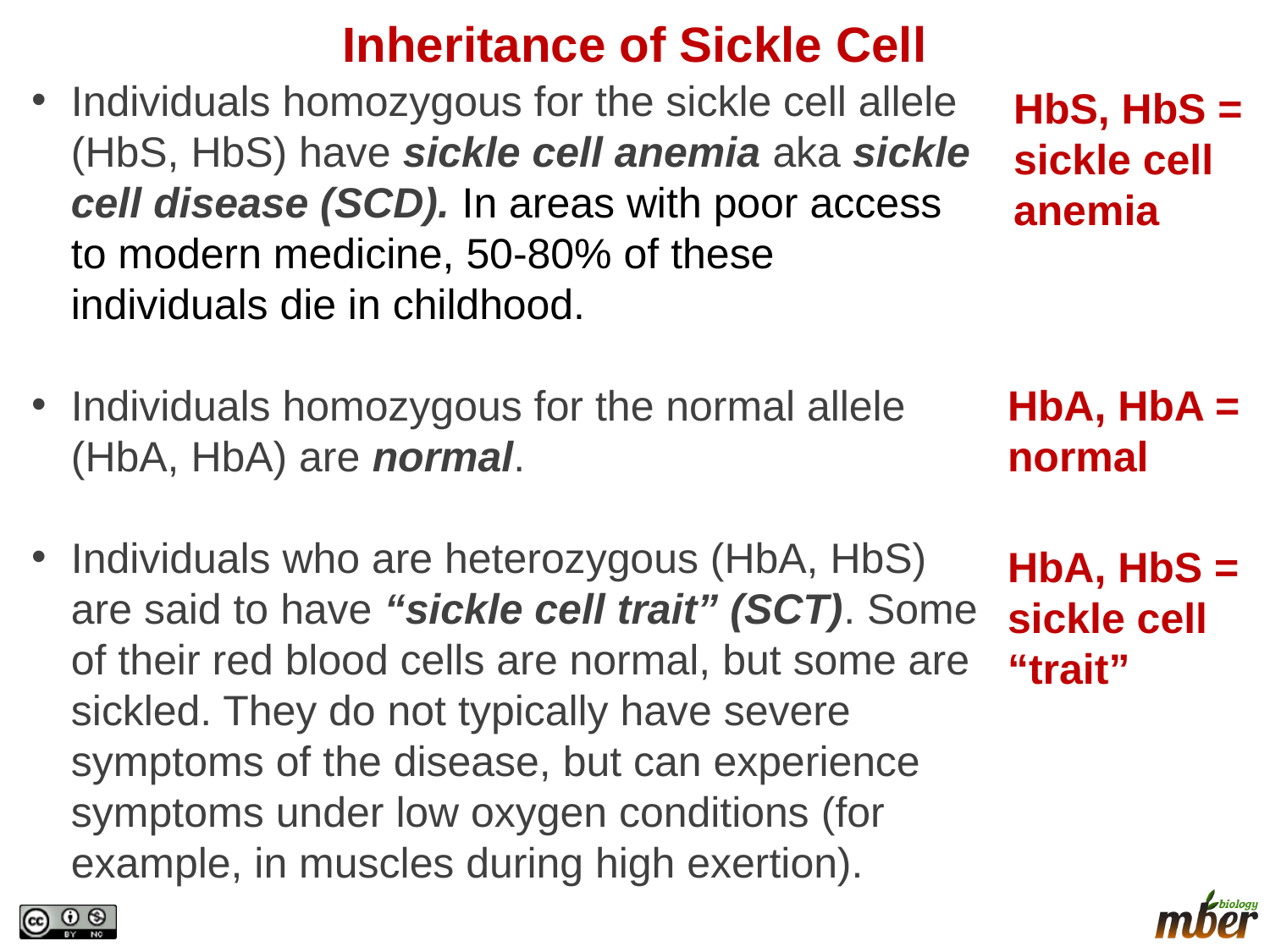

Inheritance of Sickle Cell
Individuals homozygous for the sickle cell allele (HbS, HbS) have sickle cell anemia aka sickle cell disease (SCD). In areas with poor access to modern medicine, 50-80% of these individuals die in childhood.

Individuals homozygous for the normal allele (HbA, HbA) are normal.

Individuals who are heterozygous (HbA, HbS) are said to have “sickle cell trait” (SCT). Some of their red blood cells are normal, but some are sickled. They do not typically have severe symptoms of the disease, but can experience symptoms under low oxygen conditions (for example, in muscles during high exertion).
HbS, HbS = sickle cell anemia
HbA, HbA = normal
HbA, HbS = sickle cell “trait”